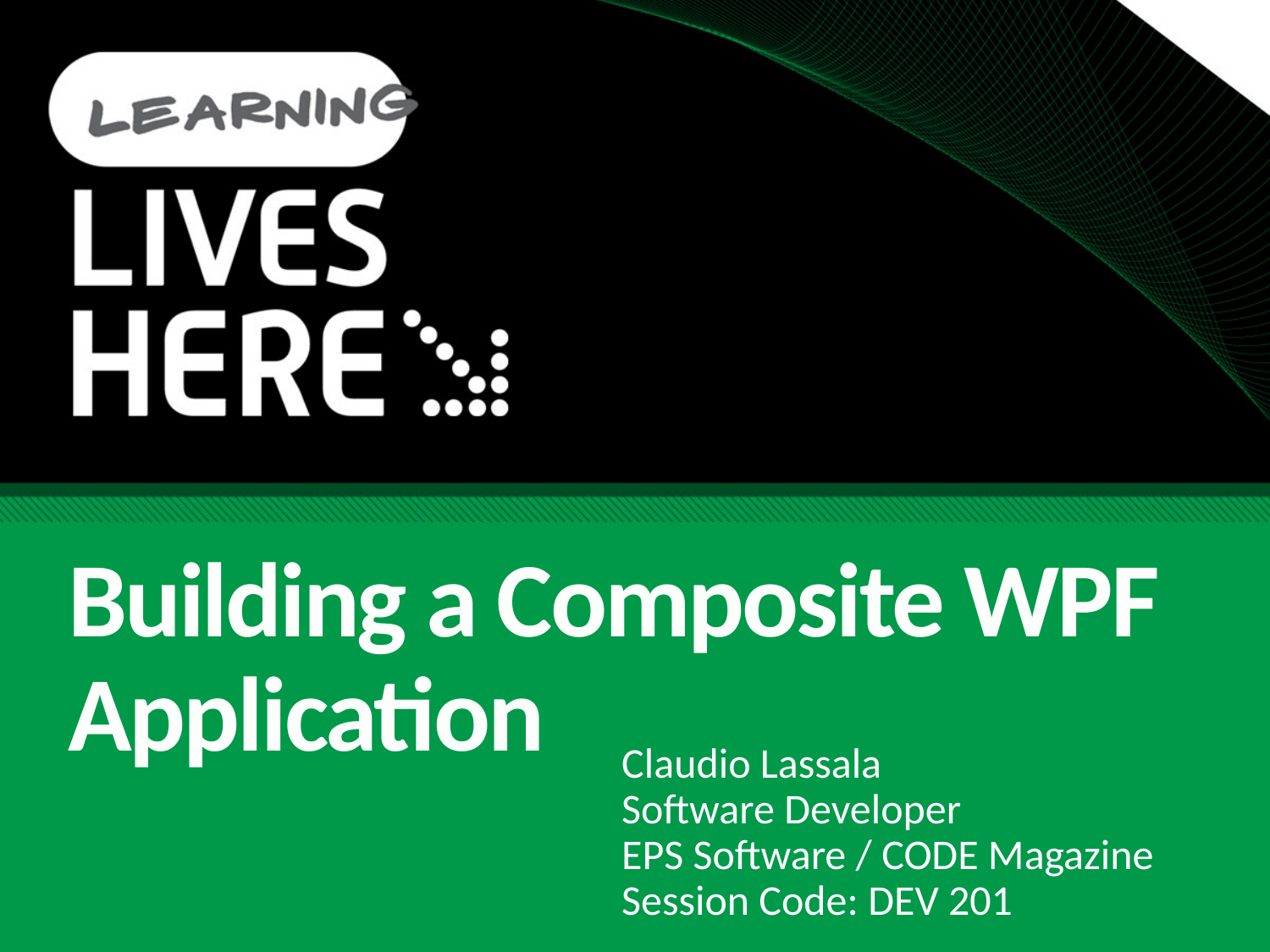

# Building a Composite WPF Application
Claudio Lassala
Software Developer
EPS Software / CODE Magazine
Session Code: DEV 201